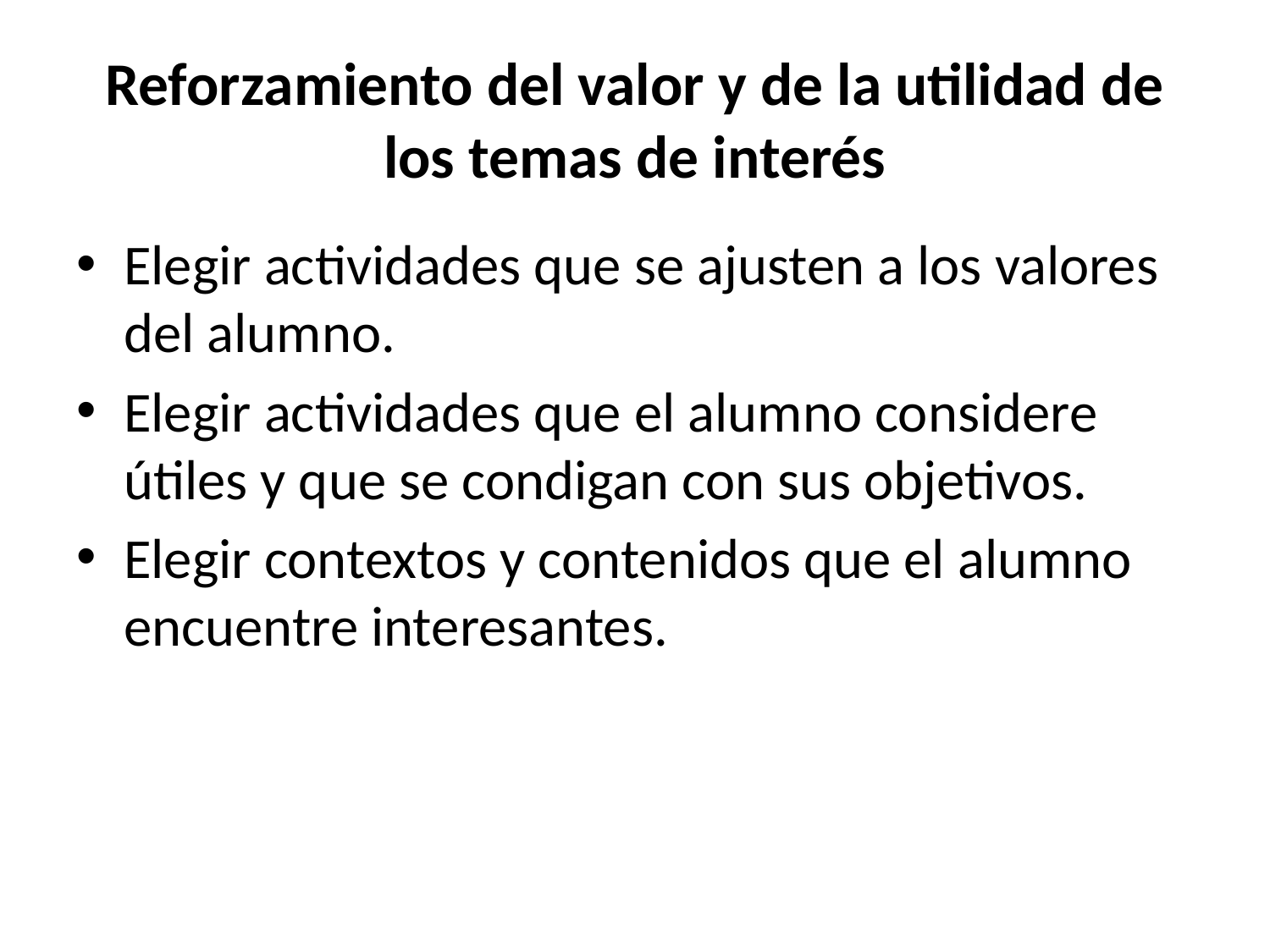

# Reforzamiento del valor y de la utilidad de los temas de interés
Elegir actividades que se ajusten a los valores del alumno.
Elegir actividades que el alumno considere útiles y que se condigan con sus objetivos.
Elegir contextos y contenidos que el alumno encuentre interesantes.